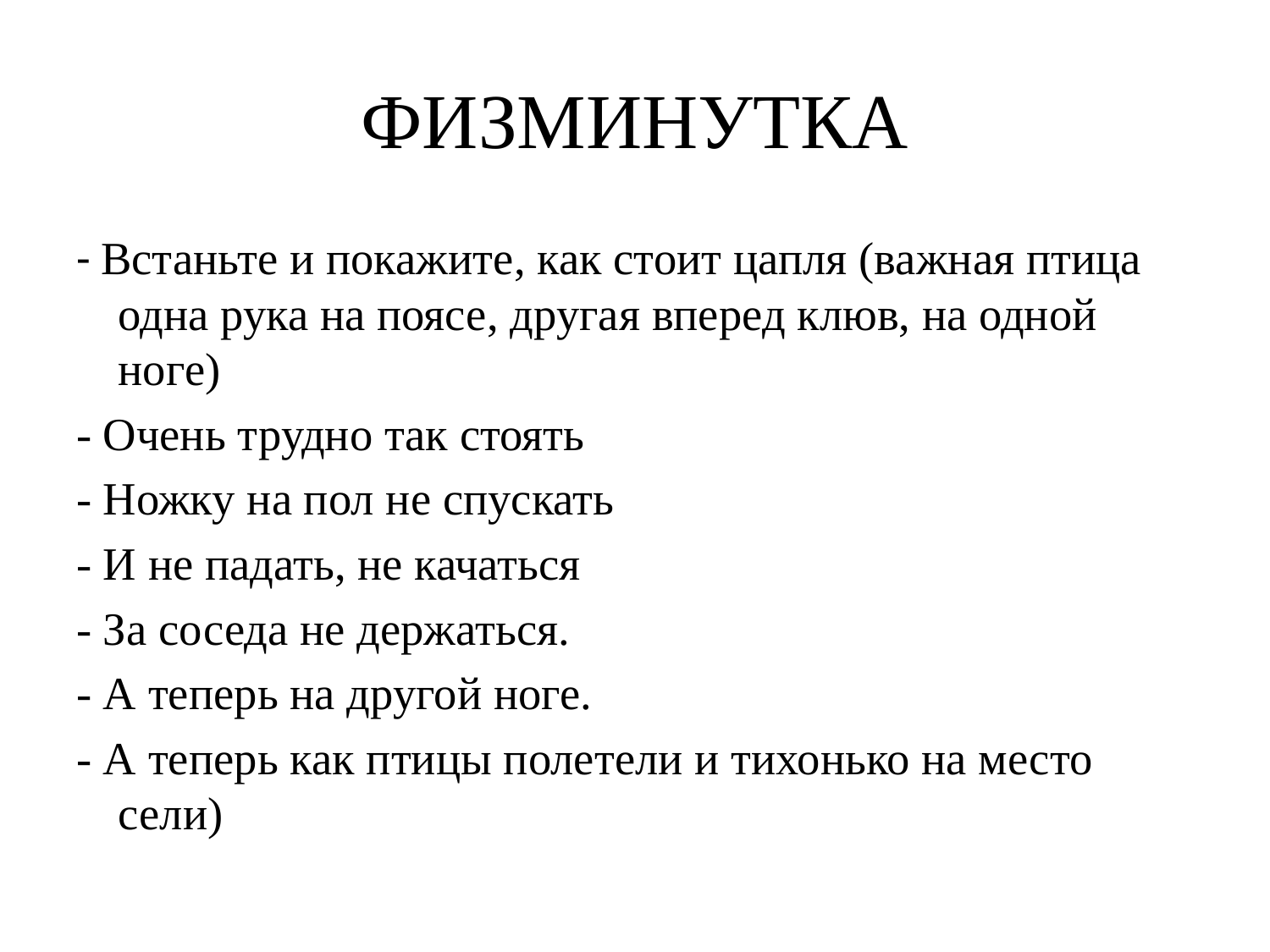

# ФИЗМИНУТКА
- Встаньте и покажите, как стоит цапля (важная птица одна рука на поясе, другая вперед клюв, на одной ноге)
- Очень трудно так стоять
- Ножку на пол не спускать
- И не падать, не качаться
- За соседа не держаться.
- А теперь на другой ноге.
- А теперь как птицы полетели и тихонько на место сели)